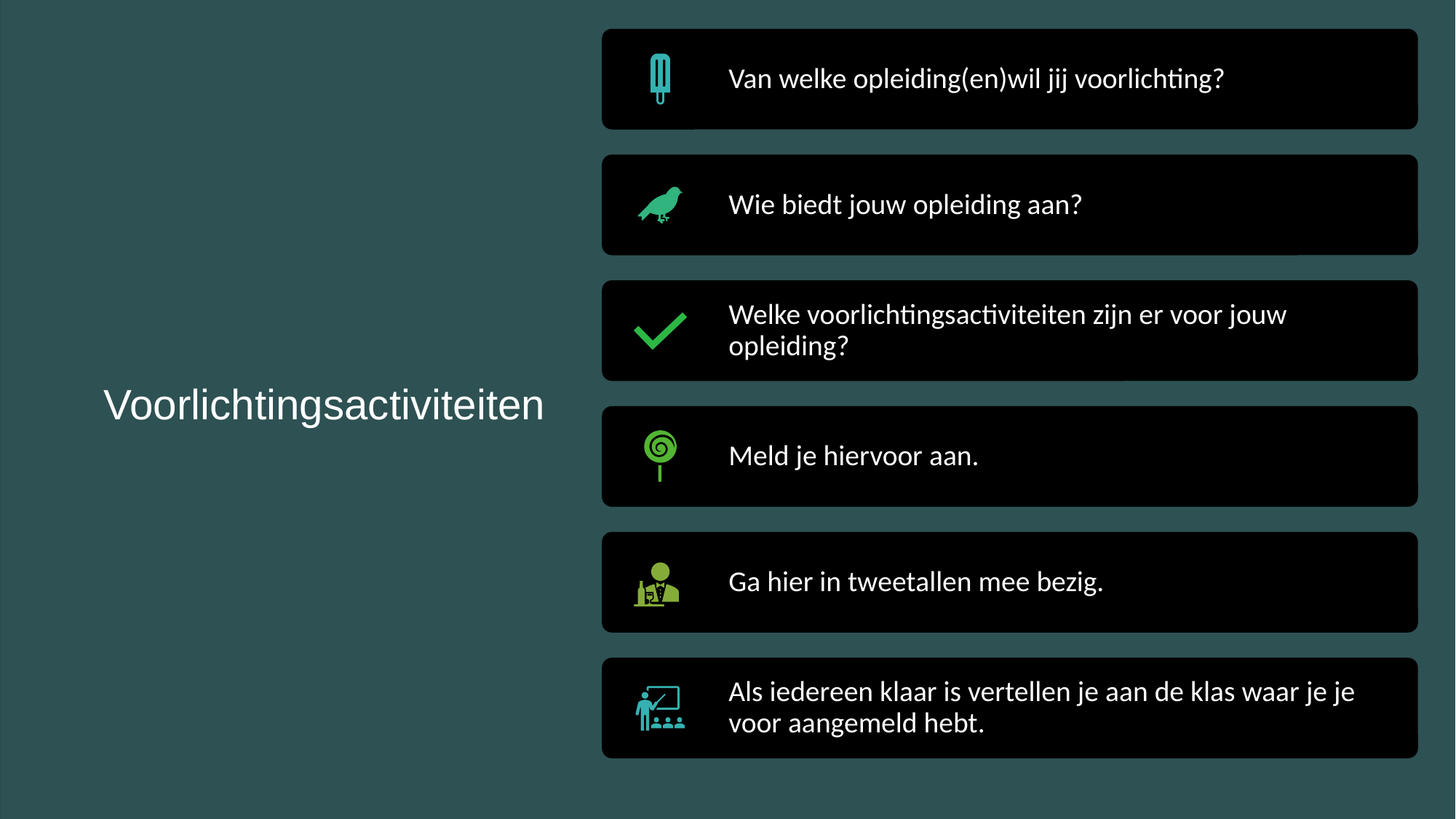

Van welke opleiding(en)wil jij voorlichting?
Wie biedt jouw opleiding aan?
Welke voorlichtingsactiviteiten zijn er voor jouw opleiding?
Meld je hiervoor aan.
Ga hier in tweetallen mee bezig.
Als iedereen klaar is vertellen je aan de klas waar je je voor aangemeld hebt.
# Voorlichtingsactiviteiten